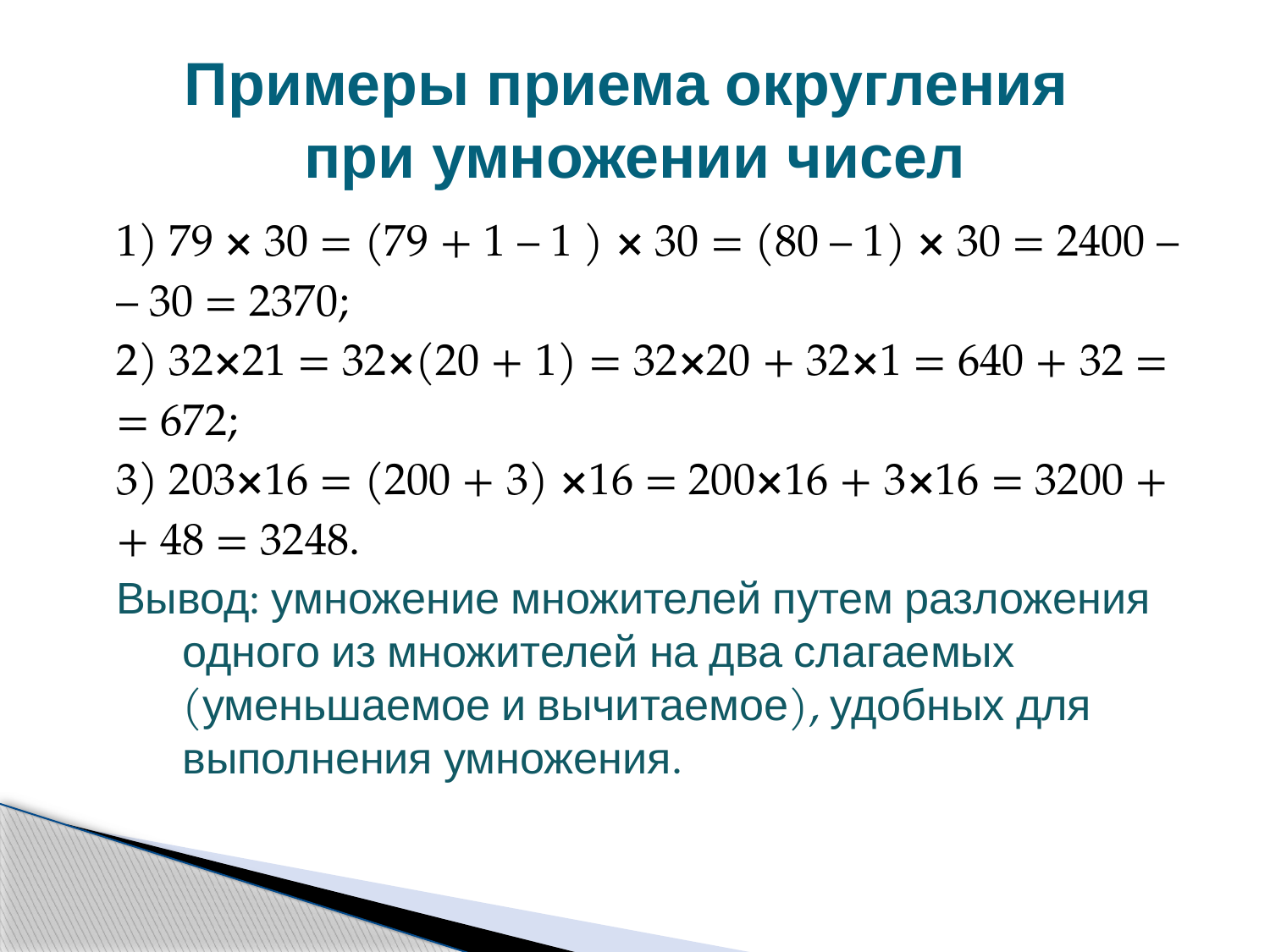

# Примеры приема округления при умножении чисел
1) 79 × 30 = (79 + 1 – 1 ) × 30 = (80 – 1) × 30 = 2400 –
– 30 = 2370;
2) 32×21 = 32×(20 + 1) = 32×20 + 32×1 = 640 + 32 =
= 672;
3) 203×16 = (200 + 3) ×16 = 200×16 + 3×16 = 3200 +
+ 48 = 3248.
Вывод: умножение множителей путем разложения одного из множителей на два слагаемых (уменьшаемое и вычитаемое), удобных для выполнения умножения.